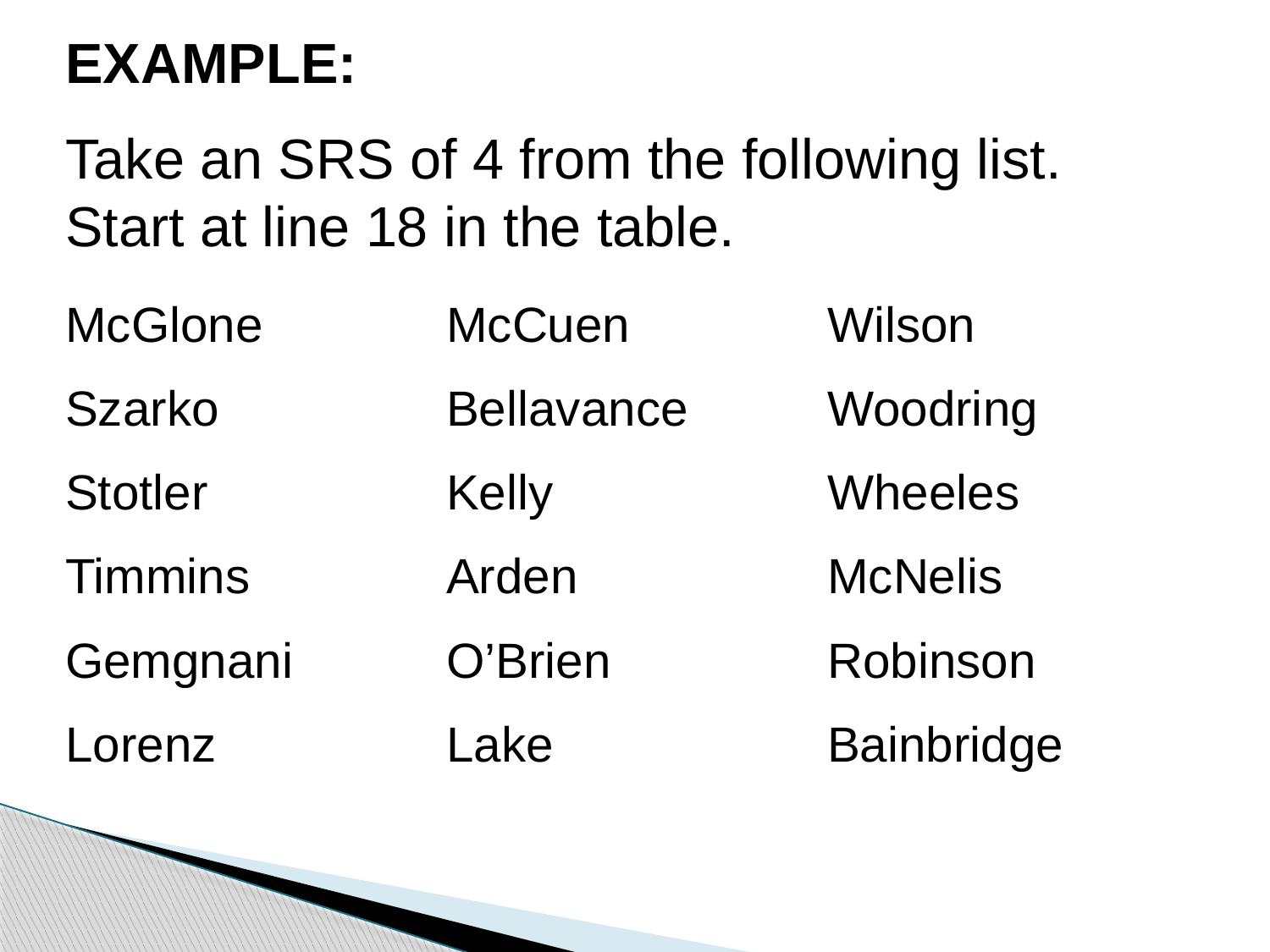

EXAMPLE:
Take an SRS of 4 from the following list.  Start at line 18 in the table.
McGlone		McCuen		Wilson
Szarko		Bellavance		Woodring
Stotler		Kelly			Wheeles
Timmins		Arden		McNelis
Gemgnani		O’Brien		Robinson
Lorenz		Lake			Bainbridge